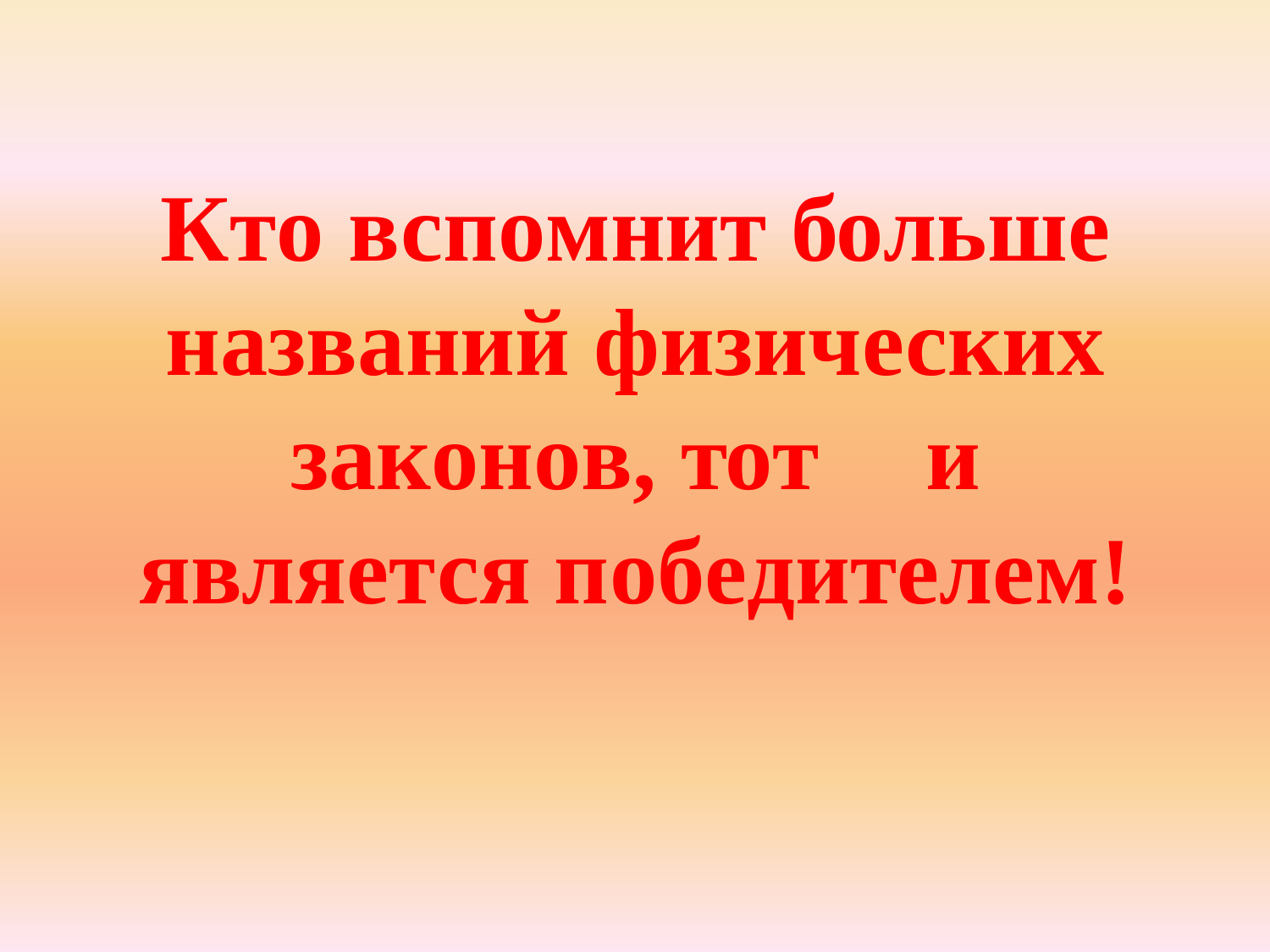

Кто вспомнит больше названий физических законов, тот	и является победителем!